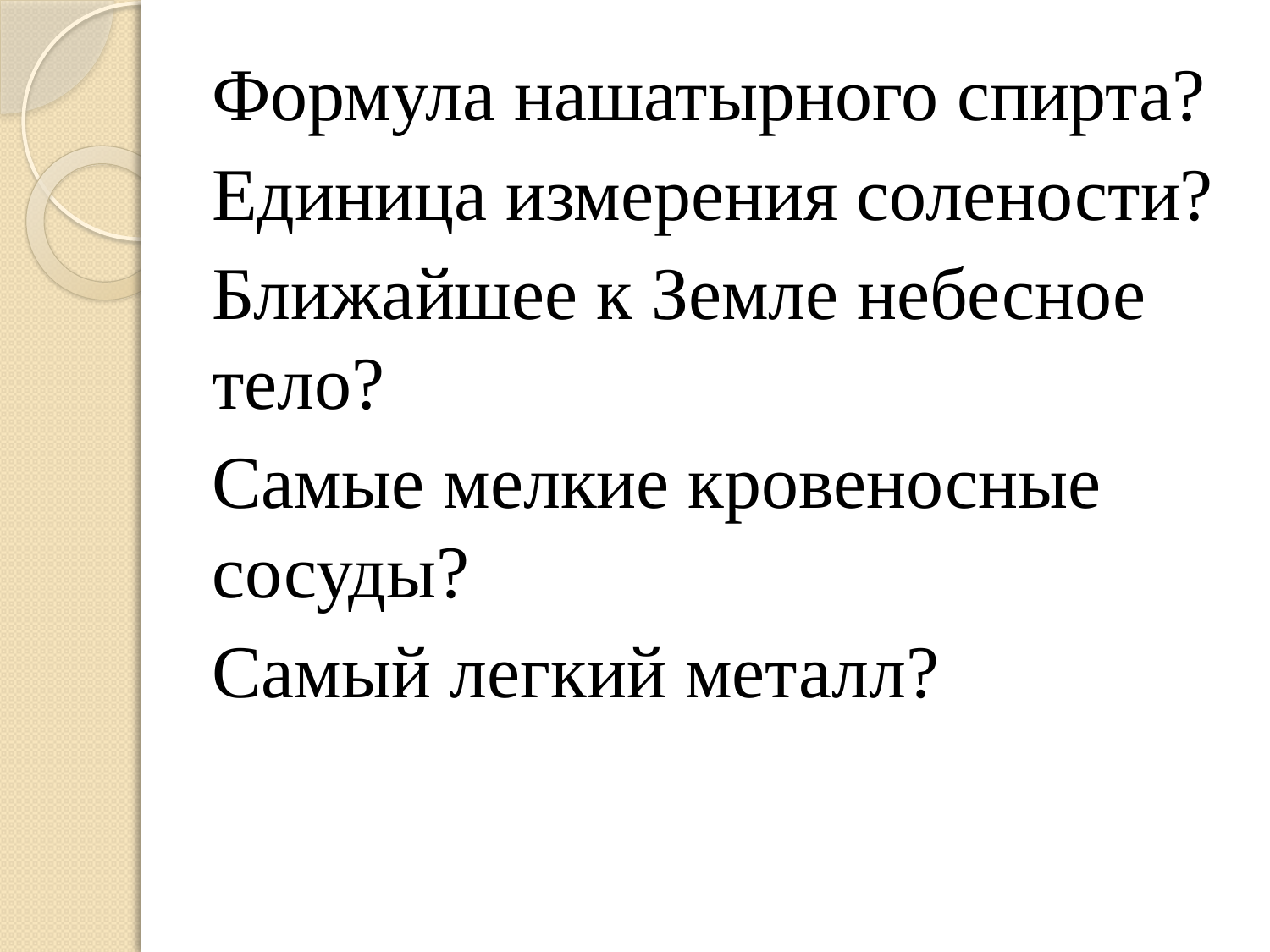

Формула нашатырного спирта?
Единица измерения солености?
Ближайшее к Земле небесное тело?
Самые мелкие кровеносные сосуды?
Самый легкий металл?